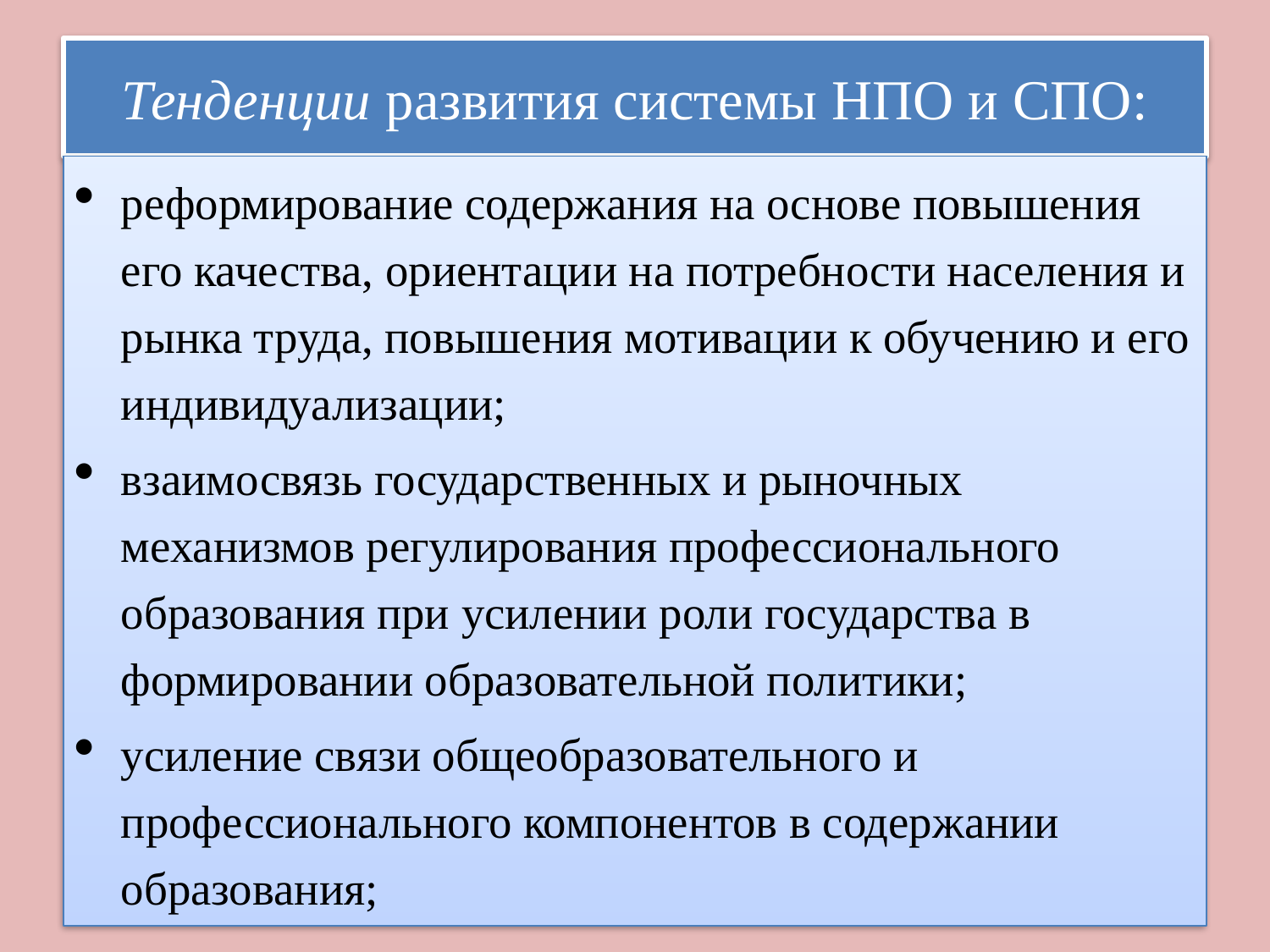

# Тенденции развития системы НПО и СПО:
реформирование содержания на основе повышения его качества, ориентации на потребности населения и рынка труда, повышения мотивации к обучению и его индивидуализации;
взаимосвязь государственных и рыночных механизмов регулирования профессионального образования при усилении роли государства в формировании образовательной политики;
усиление связи общеобразовательного и профессионального компонентов в содержании образования;